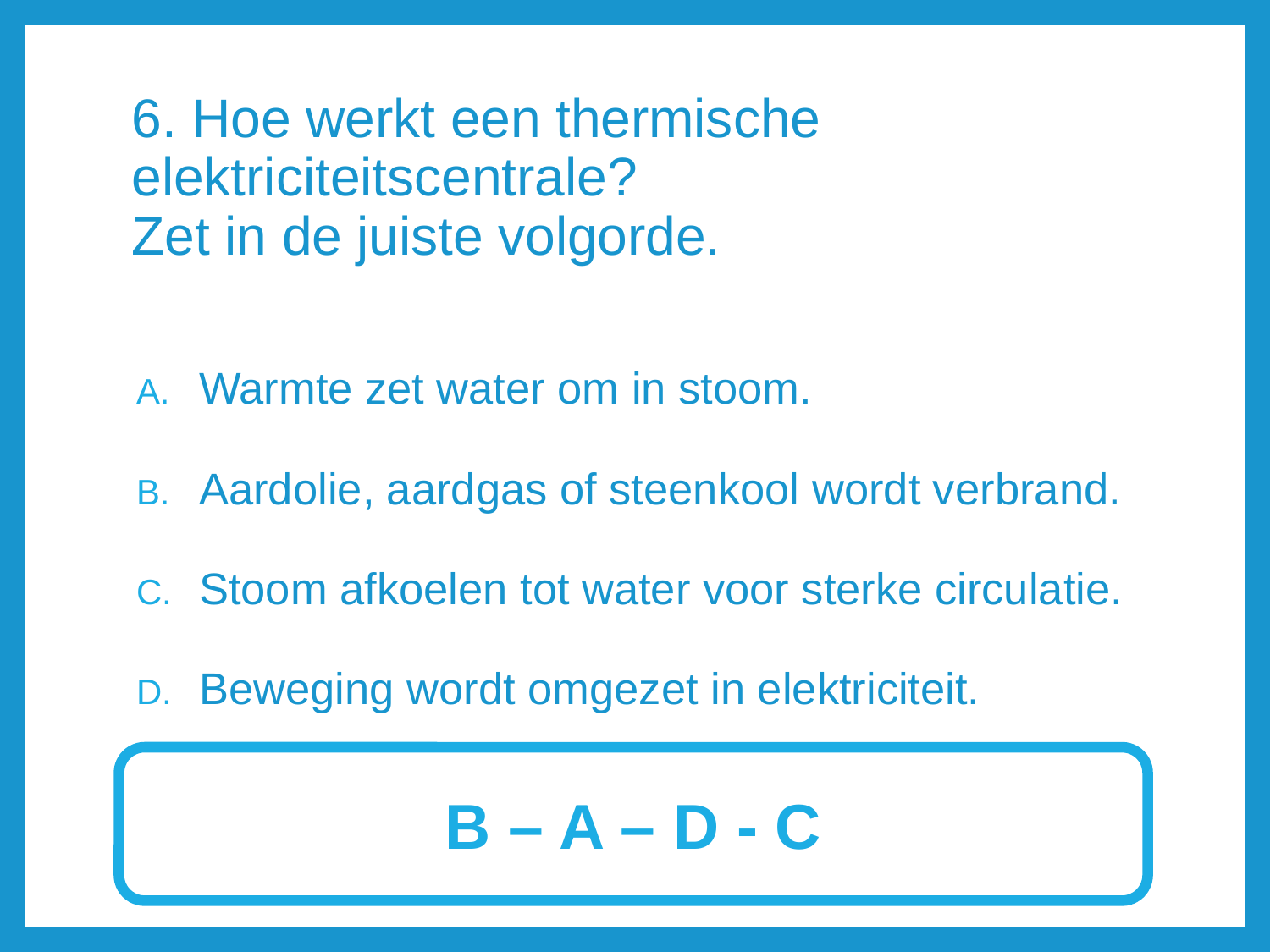

# 6. Hoe werkt een thermische elektriciteitscentrale? Zet in de juiste volgorde.
Warmte zet water om in stoom.
Aardolie, aardgas of steenkool wordt verbrand.
Stoom afkoelen tot water voor sterke circulatie.
Beweging wordt omgezet in elektriciteit.

B – A – D - C